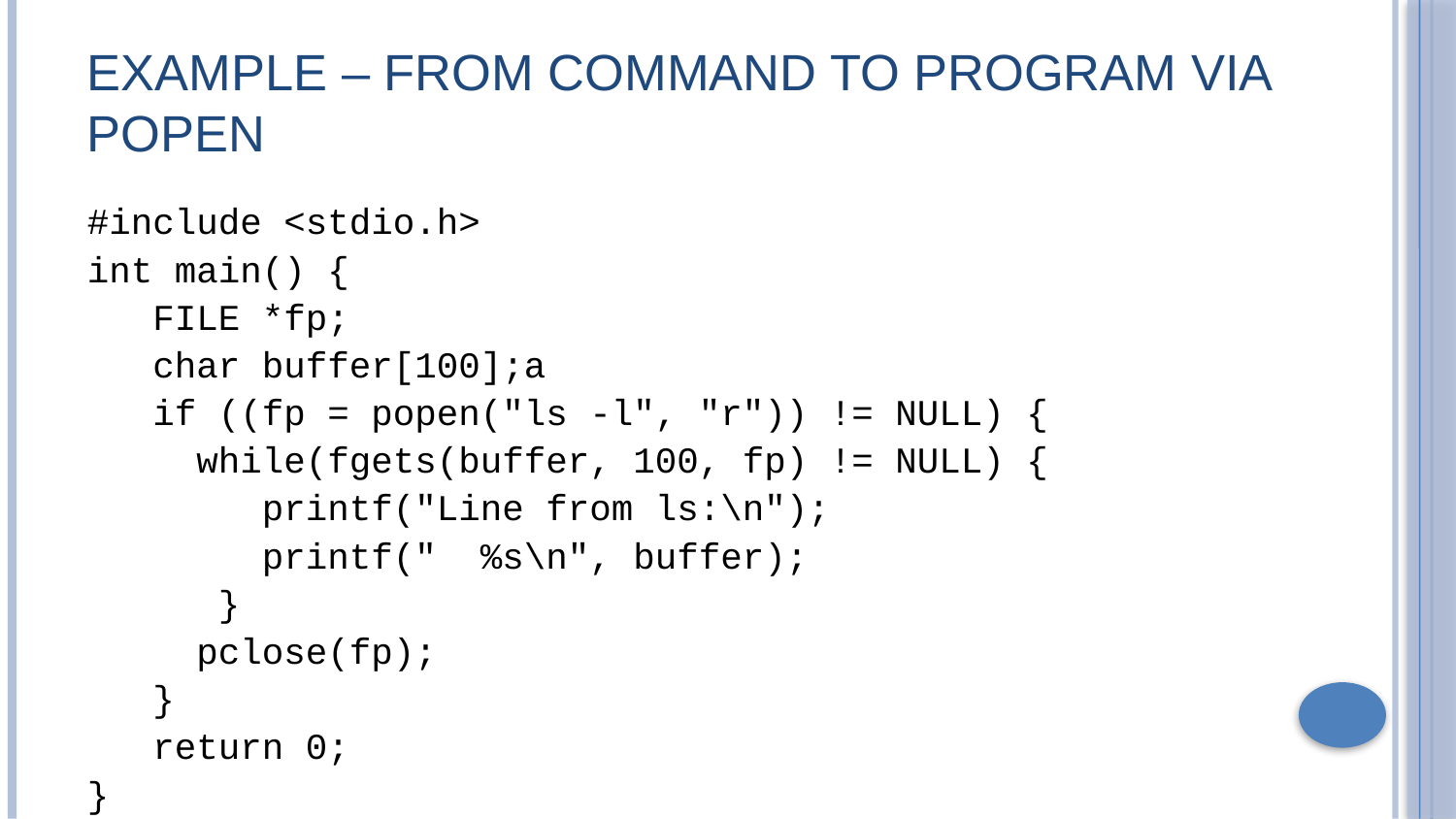

# Example – from Command to Program via POPEN
#include <stdio.h>
int main() {
   FILE *fp;
   char buffer[100];a
   if ((fp = popen("ls -l", "r")) != NULL) {
     while(fgets(buffer, 100, fp) != NULL) {
        printf("Line from ls:\n");
        printf("  %s\n", buffer);
      }
     pclose(fp);
   }
   return 0;
}